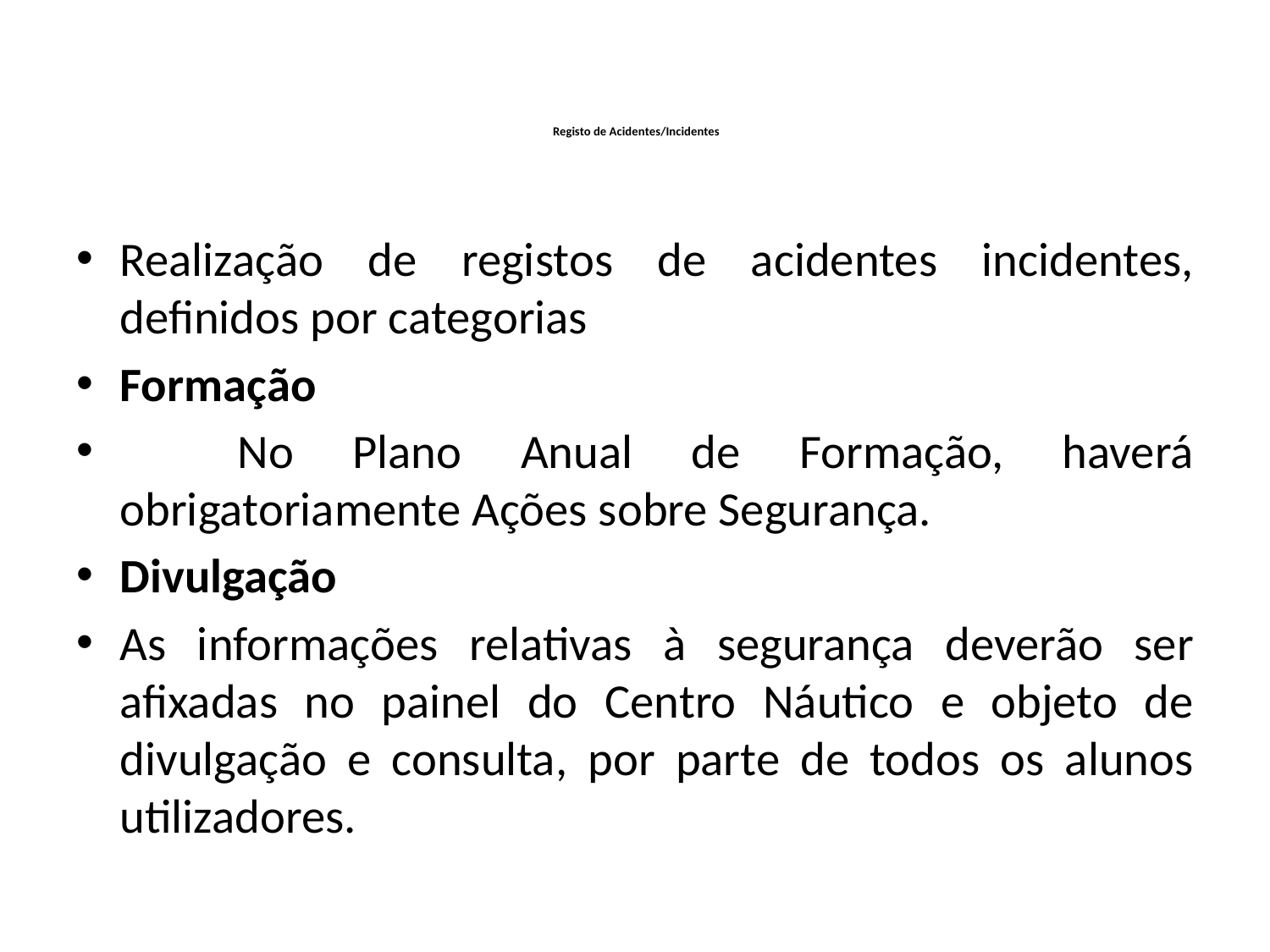

# Registo de Acidentes/Incidentes
Realização de registos de acidentes incidentes, definidos por categorias
Formação
  No Plano Anual de Formação, haverá obrigatoriamente Ações sobre Segurança.
Divulgação
As informações relativas à segurança deverão ser afixadas no painel do Centro Náutico e objeto de divulgação e consulta, por parte de todos os alunos utilizadores.